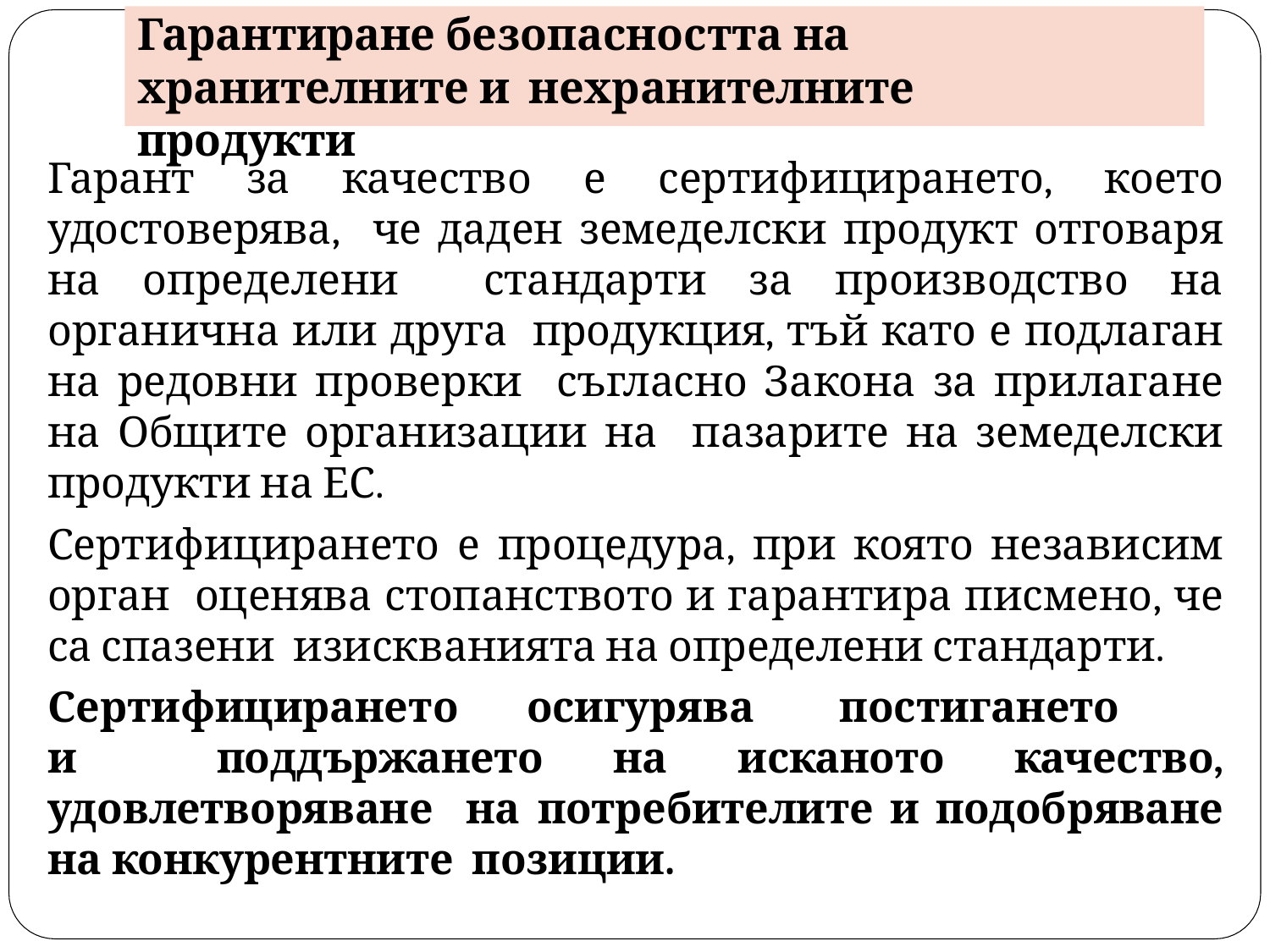

# Гарантиране безопасността на хранителните и  нехранителните продукти

Гарант за качество е сертифицирането, което удостоверява,  че даден земеделски продукт отговаря на определени  стандарти за производство на органична или друга  продукция, тъй като е подлаган на редовни проверки  съгласно Закона за прилагане на Общите организации на  пазарите на земеделски продукти на ЕС.
Сертифицирането е процедура, при която независим орган  оценява стопанството и гарантира писмено, че са спазени  изискванията на определени стандарти.
Сертифицирането	осигурява	постигането	и  поддържането на исканото качество, удовлетворяване  на потребителите и подобряване на конкурентните  позиции.